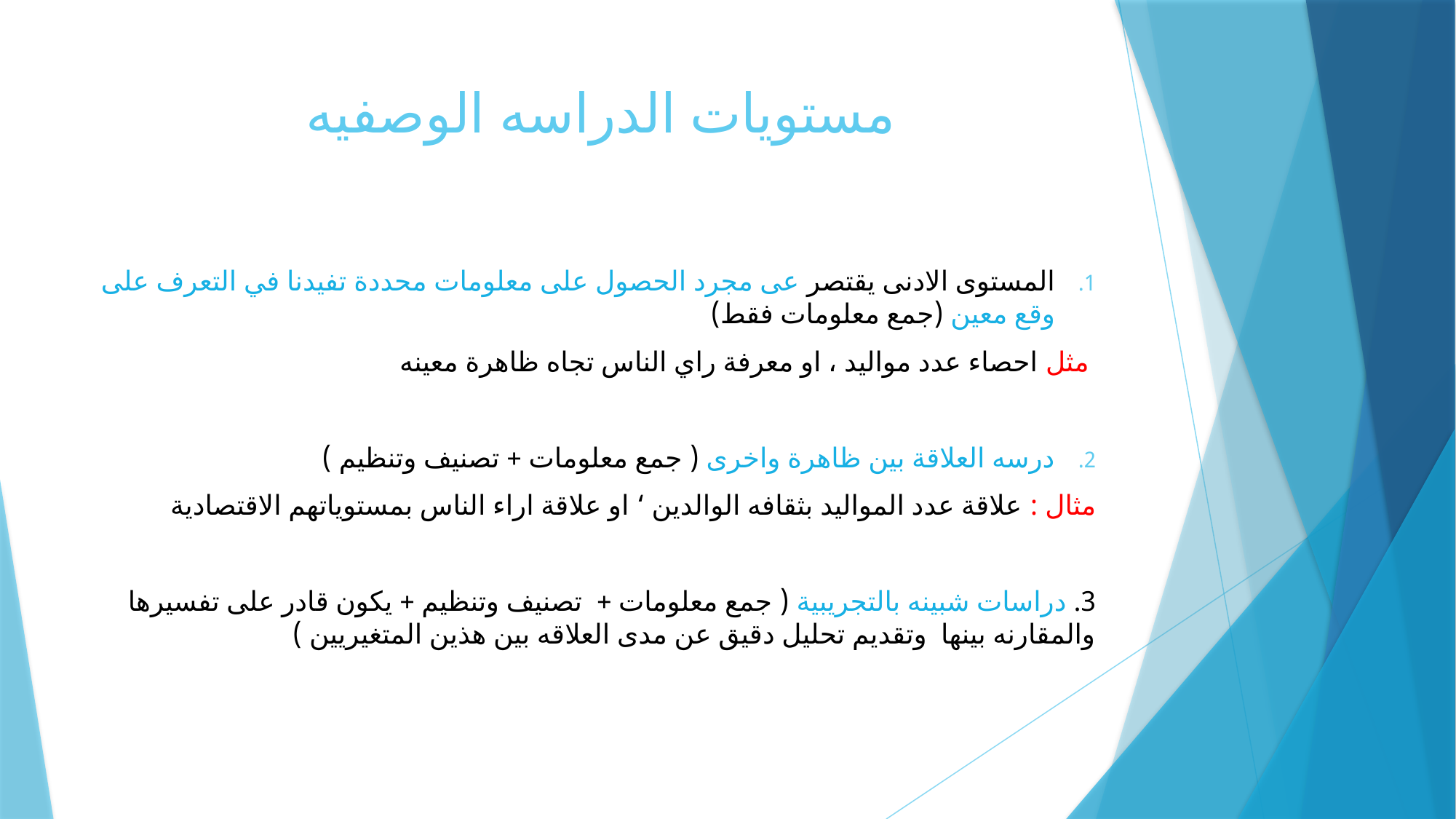

# مستويات الدراسه الوصفيه
المستوى الادنى يقتصر عى مجرد الحصول على معلومات محددة تفيدنا في التعرف على وقع معين (جمع معلومات فقط)
 مثل احصاء عدد مواليد ، او معرفة راي الناس تجاه ظاهرة معينه

درسه العلاقة بين ظاهرة واخرى ( جمع معلومات + تصنيف وتنظيم )
مثال : علاقة عدد المواليد بثقافه الوالدين ‘ او علاقة اراء الناس بمستوياتهم الاقتصادية

3. دراسات شبينه بالتجريبية ( جمع معلومات +  تصنيف وتنظيم + يكون قادر على تفسيرها والمقارنه بينها  وتقديم تحليل دقيق عن مدى العلاقه بين هذين المتغيريين )